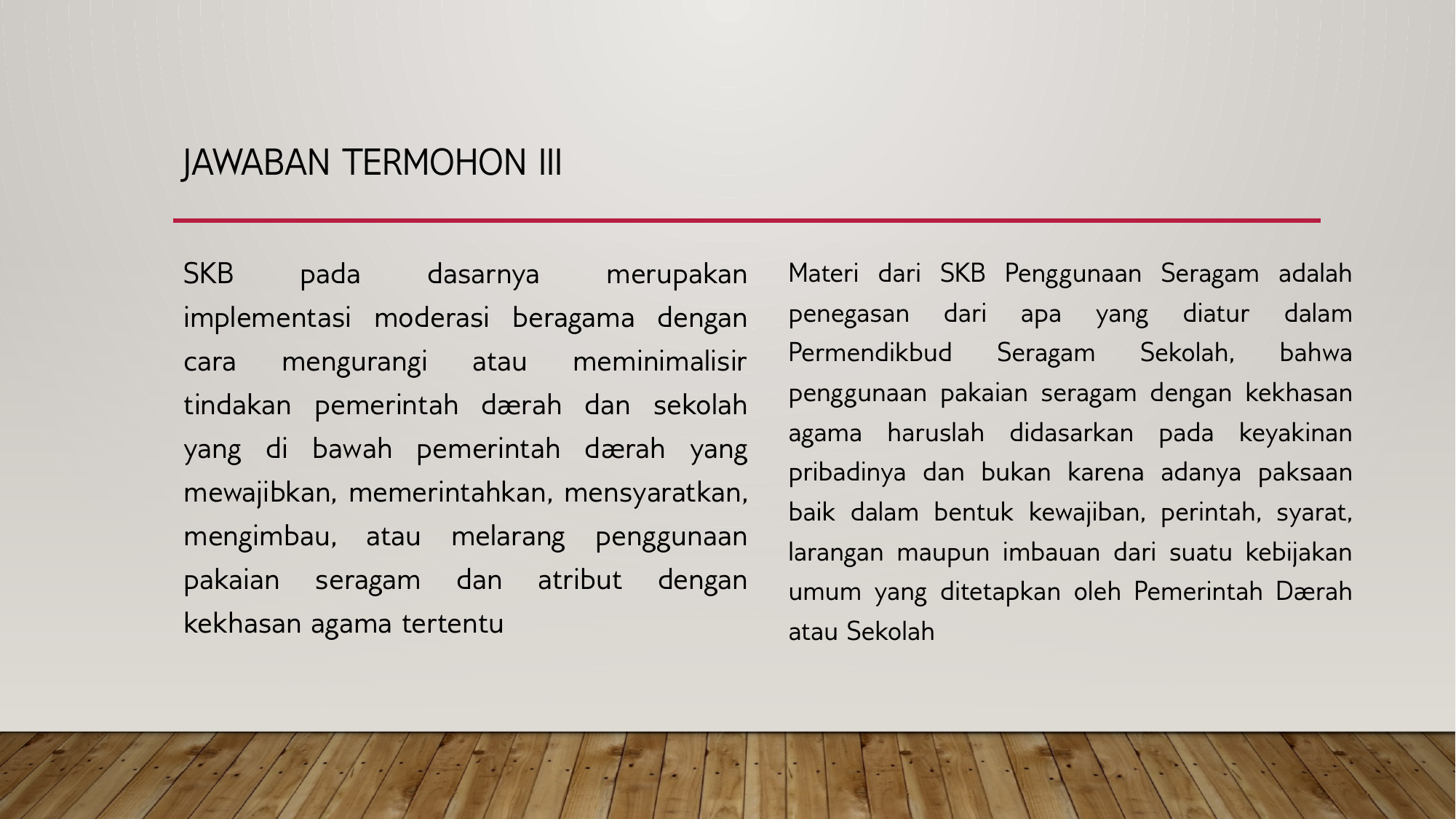

# Jawaban termohon iii
SKB pada dasarnya merupakan implementasi moderasi beragama dengan cara mengurangi atau meminimalisir tindakan pemerintah daerah dan sekolah yang di bawah pemerintah daerah yang mewajibkan, memerintahkan, mensyaratkan, mengimbau, atau melarang penggunaan pakaian seragam dan atribut dengan kekhasan agama tertentu
Materi dari SKB Penggunaan Seragam adalah penegasan dari apa yang diatur dalam Permendikbud Seragam Sekolah, bahwa penggunaan pakaian seragam dengan kekhasan agama haruslah didasarkan pada keyakinan pribadinya dan bukan karena adanya paksaan baik dalam bentuk kewajiban, perintah, syarat, larangan maupun imbauan dari suatu kebijakan umum yang ditetapkan oleh Pemerintah Daerah atau Sekolah